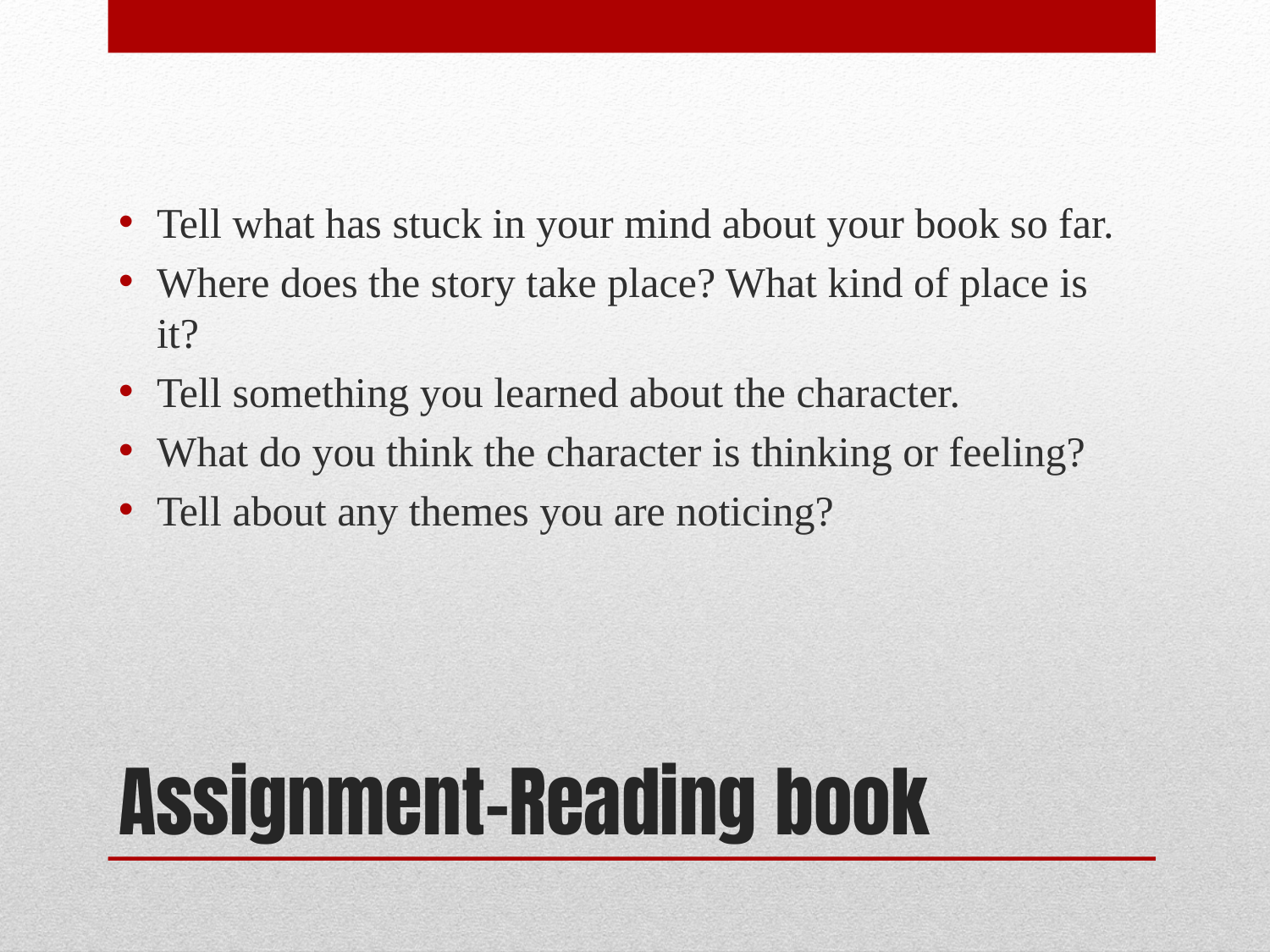

Tell what has stuck in your mind about your book so far.
Where does the story take place? What kind of place is it?
Tell something you learned about the character.
What do you think the character is thinking or feeling?
Tell about any themes you are noticing?
# Assignment-Reading book